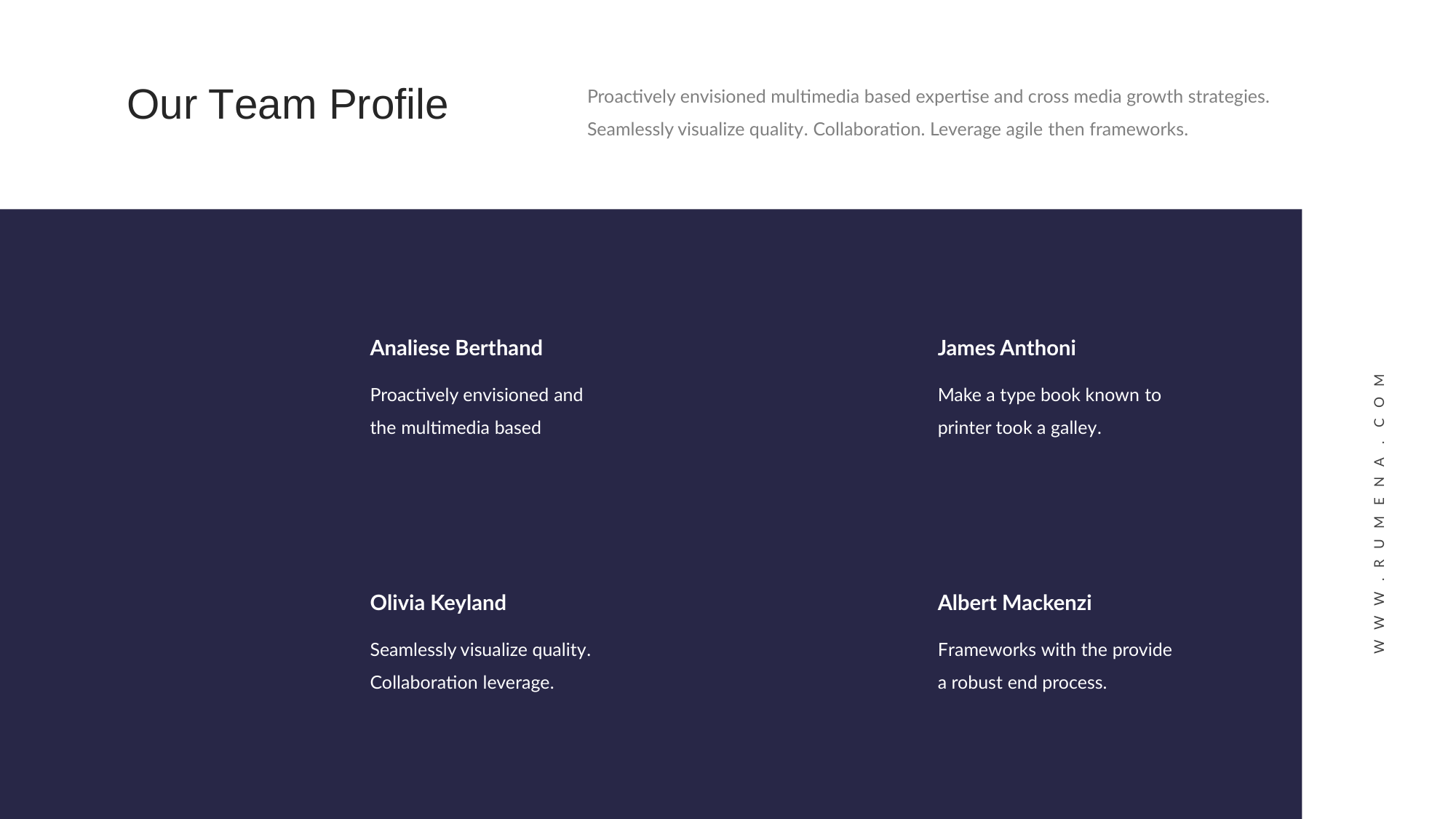

Proactively envisioned multimedia based expertise and cross media growth strategies. Seamlessly visualize quality. Collaboration. Leverage agile then frameworks.
Our Team Profile

Analiese Berthand
Proactively envisioned and the multimedia based
James Anthoni
Make a type book known to printer took a galley.
W   W   W   .   R   U   M   E   N   A    .    C   O   M

Olivia Keyland
Seamlessly visualize quality. Collaboration leverage.
Albert Mackenzi
Frameworks with the provide a robust end process.